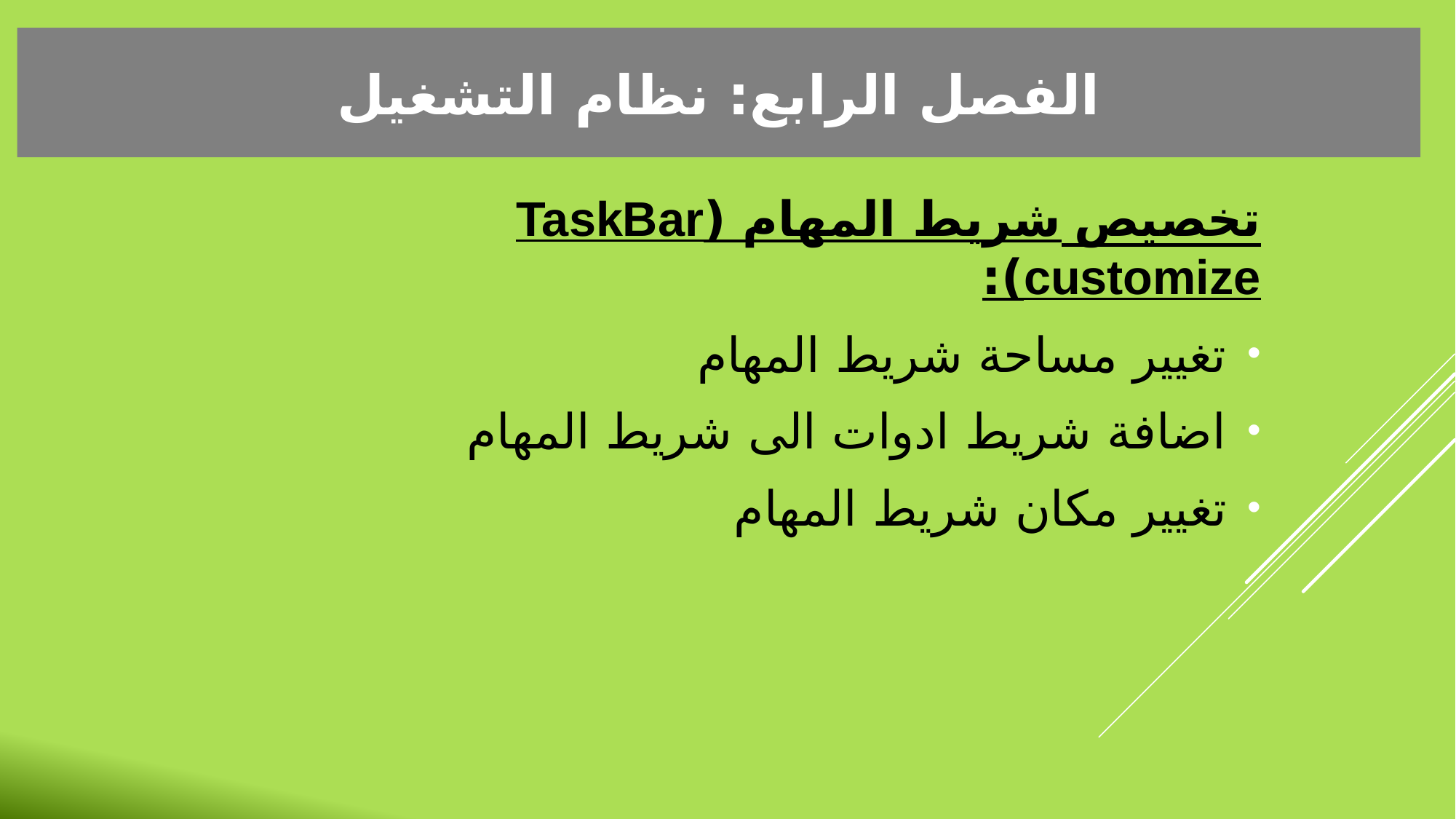

الفصل الرابع: نظام التشغيل
تخصيص شريط المهام (TaskBar customize):
تغيير مساحة شريط المهام
اضافة شريط ادوات الى شريط المهام
تغيير مكان شريط المهام